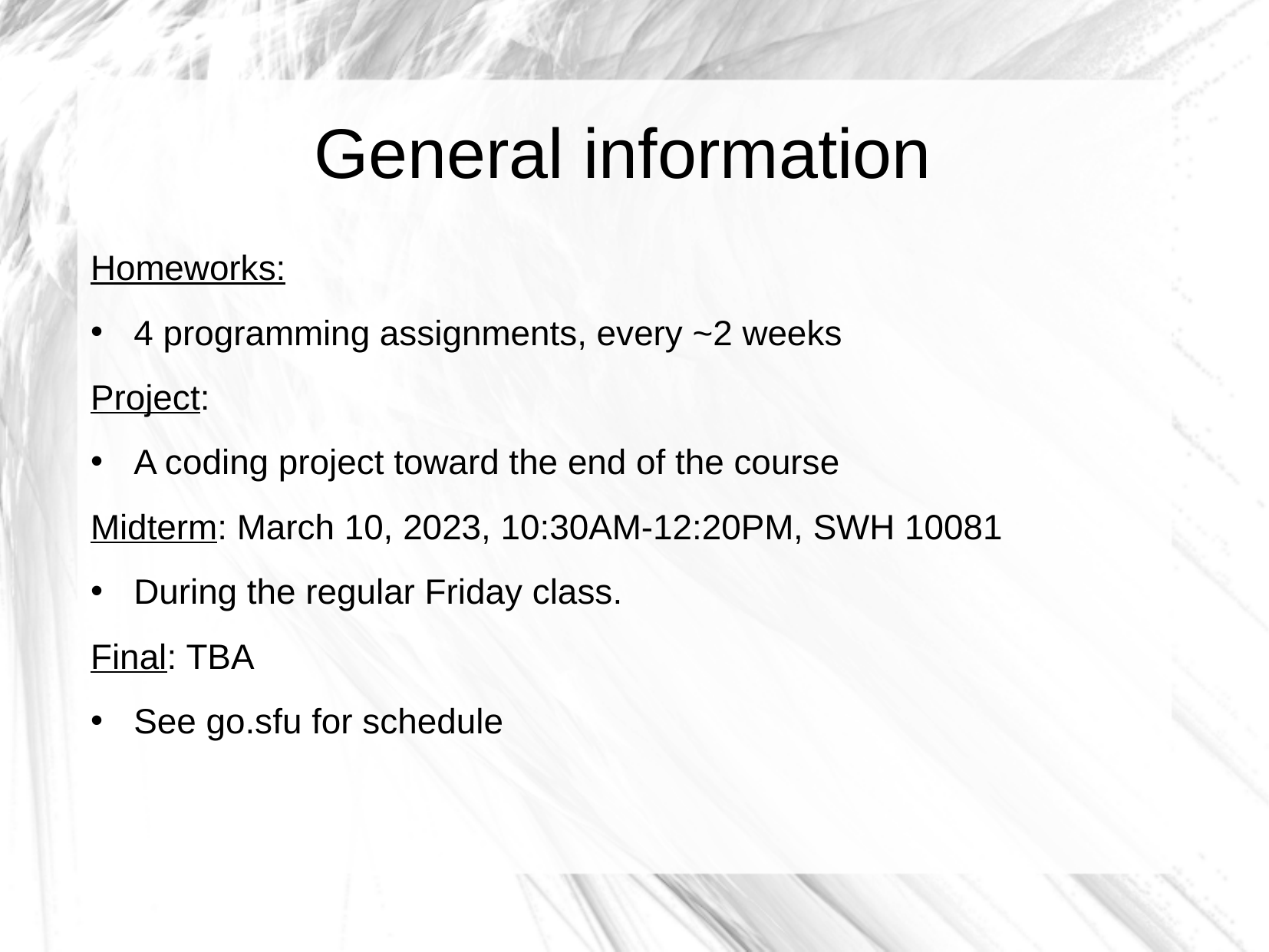

General information
Homeworks:
4 programming assignments, every ~2 weeks
Project:
A coding project toward the end of the course
Midterm: March 10, 2023, 10:30AM-12:20PM, SWH 10081
During the regular Friday class.
Final: TBA
See go.sfu for schedule